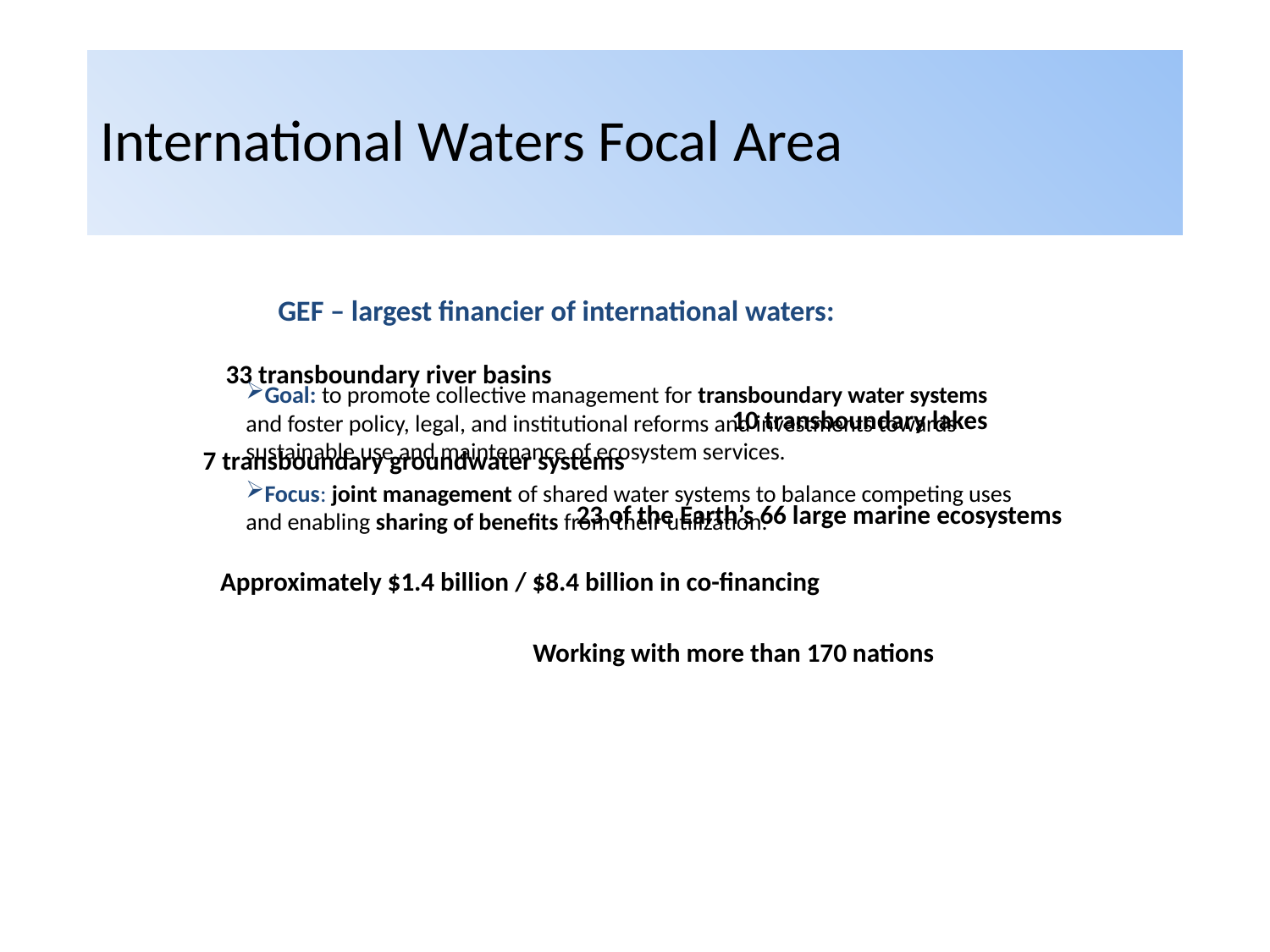

# International Waters Focal Area
GEF – largest financier of international waters:

33 transboundary river basins
Goal: to promote collective management for transboundary water systems and foster policy, legal, and institutional reforms and investments towards sustainable use and maintenance of ecosystem services.
Focus: joint management of shared water systems to balance competing uses and enabling sharing of benefits from their utilization.

10 transboundary lakes

7 transboundary groundwater systems

23 of the Earth’s 66 large marine ecosystems

Approximately $1.4 billion / $8.4 billion in co-financing

Working with more than 170 nations